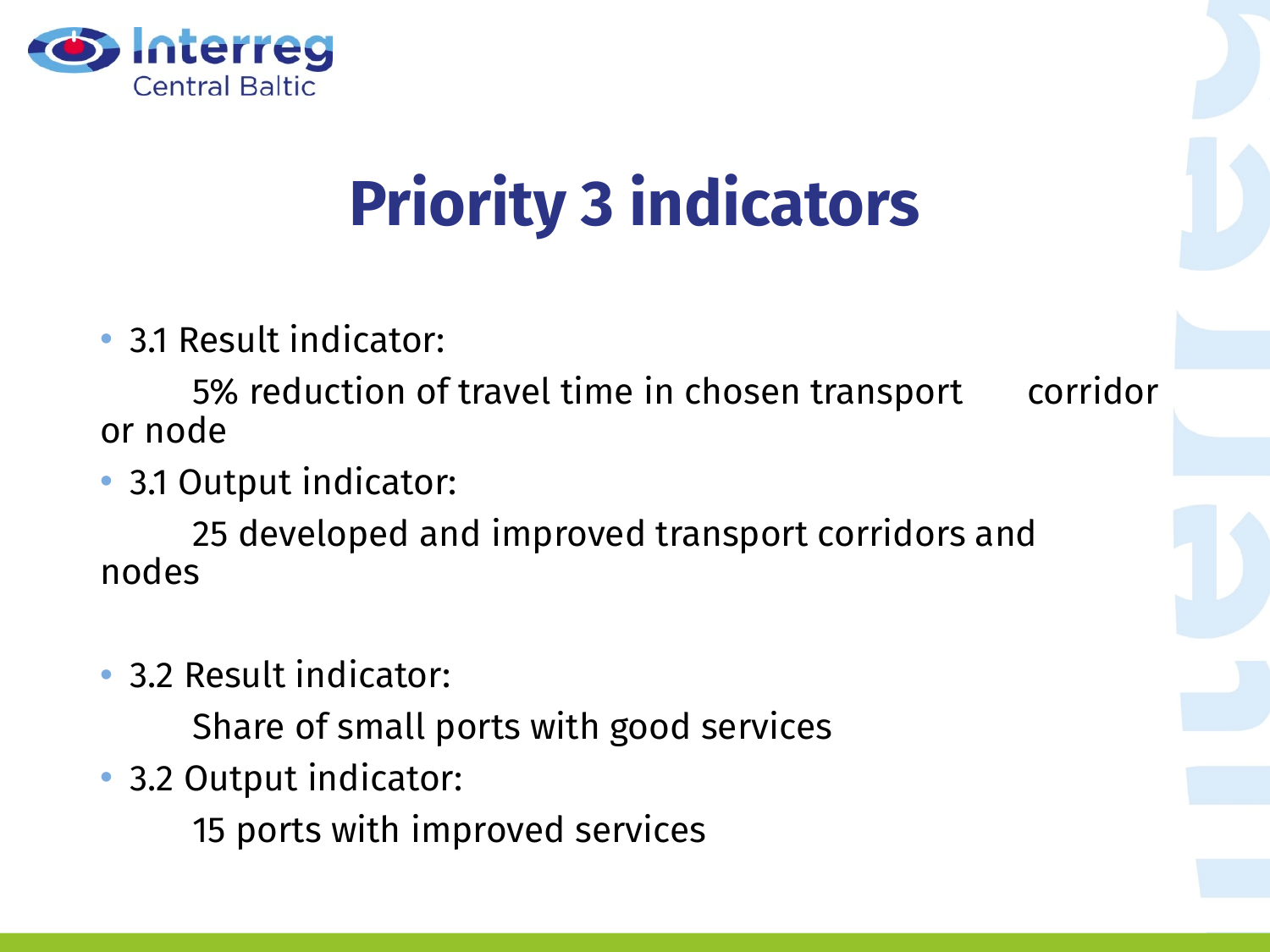

# Priority 3 indicators
3.1 Result indicator:
	5% reduction of travel time in chosen transport 	corridor or node
3.1 Output indicator:
	25 developed and improved transport corridors and 	nodes

3.2 Result indicator:
	Share of small ports with good services
3.2 Output indicator:
	15 ports with improved services